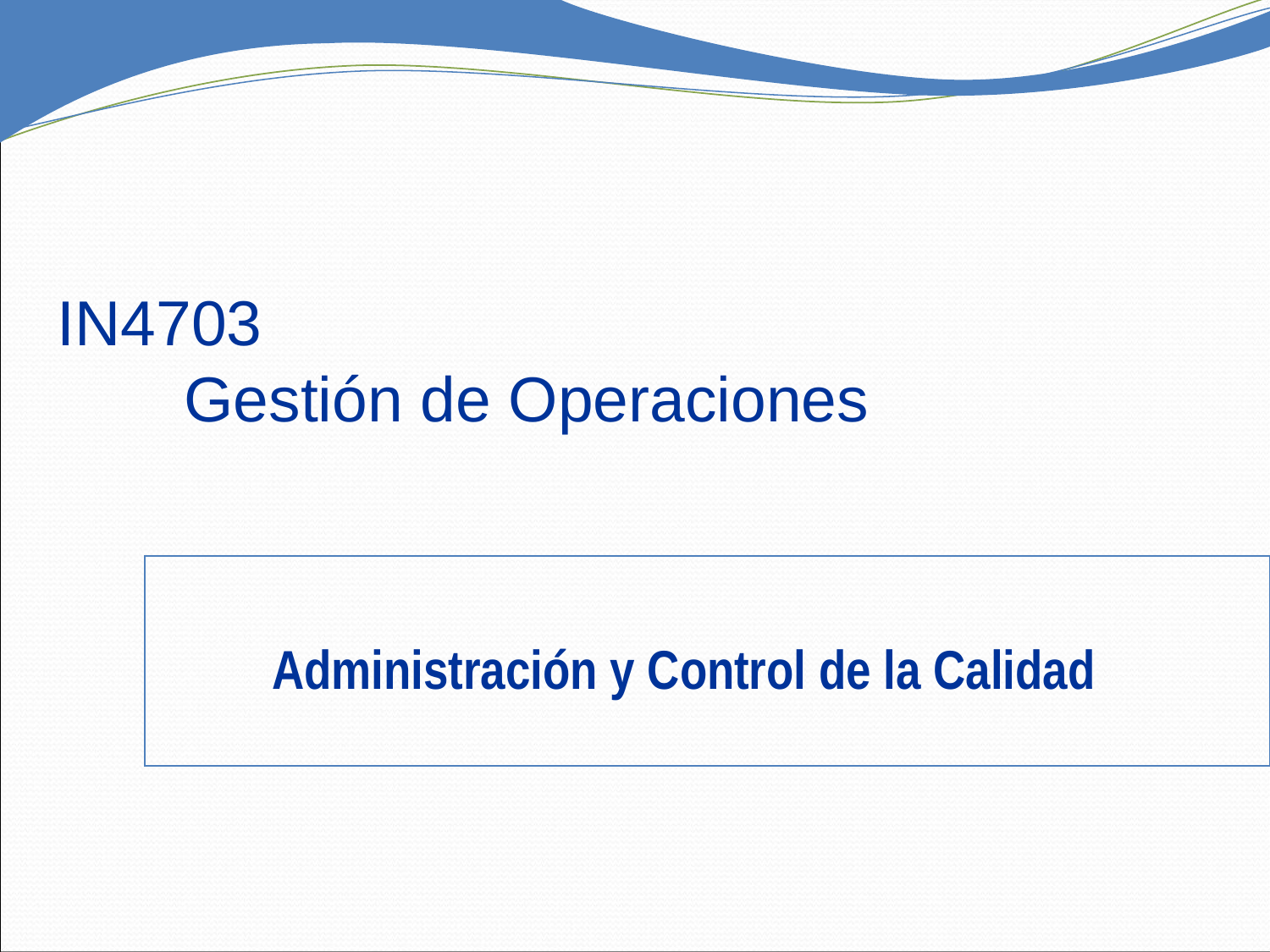

IN4703
	Gestión de Operaciones
# Administración y Control de la Calidad